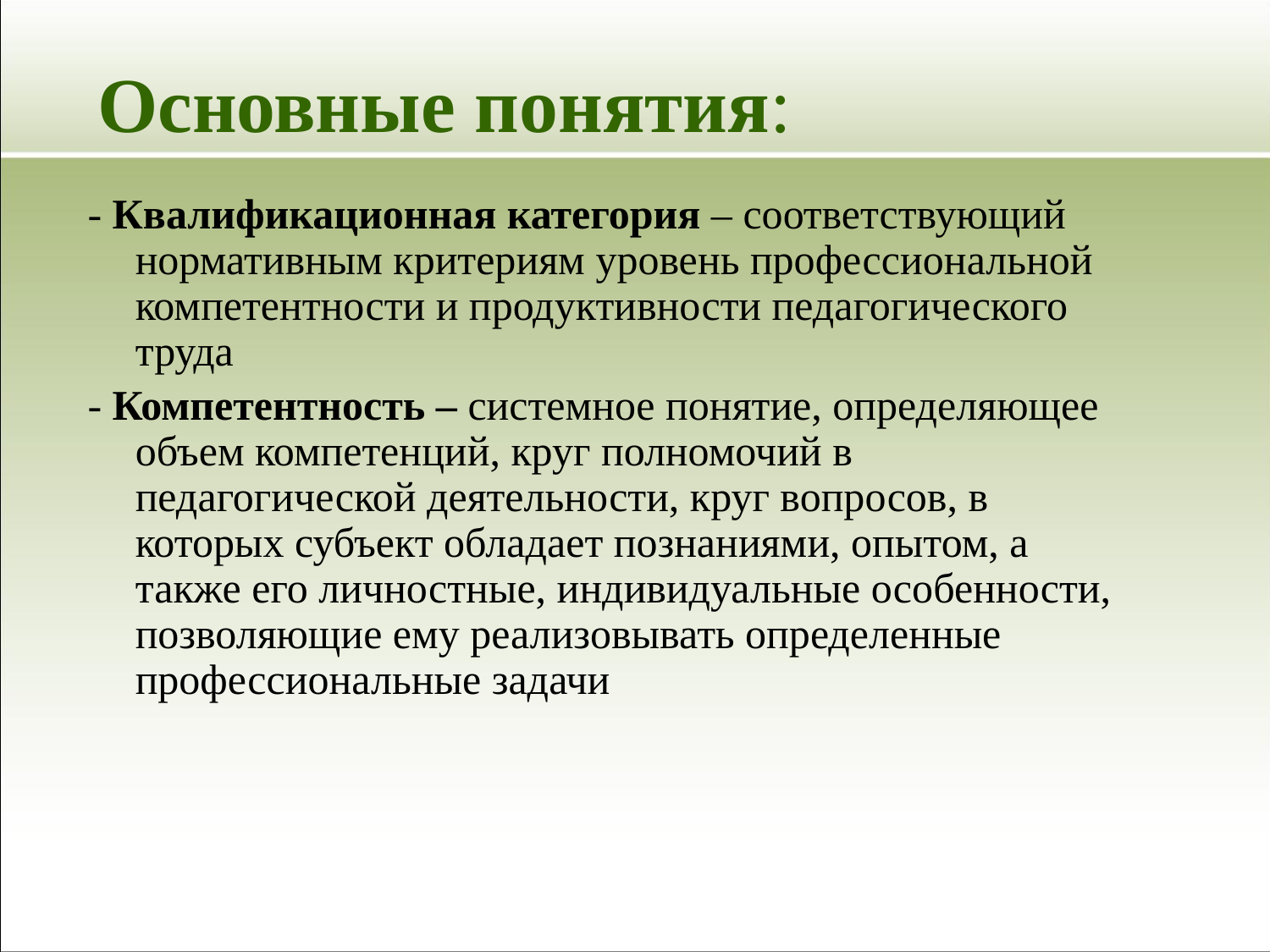

# Основные понятия:
- Квалификационная категория – соответствующий нормативным критериям уровень профессиональной компетентности и продуктивности педагогического труда
- Компетентность – системное понятие, определяющее объем компетенций, круг полномочий в педагогической деятельности, круг вопросов, в которых субъект обладает познаниями, опытом, а также его личностные, индивидуальные особенности, позволяющие ему реализовывать определенные профессиональные задачи